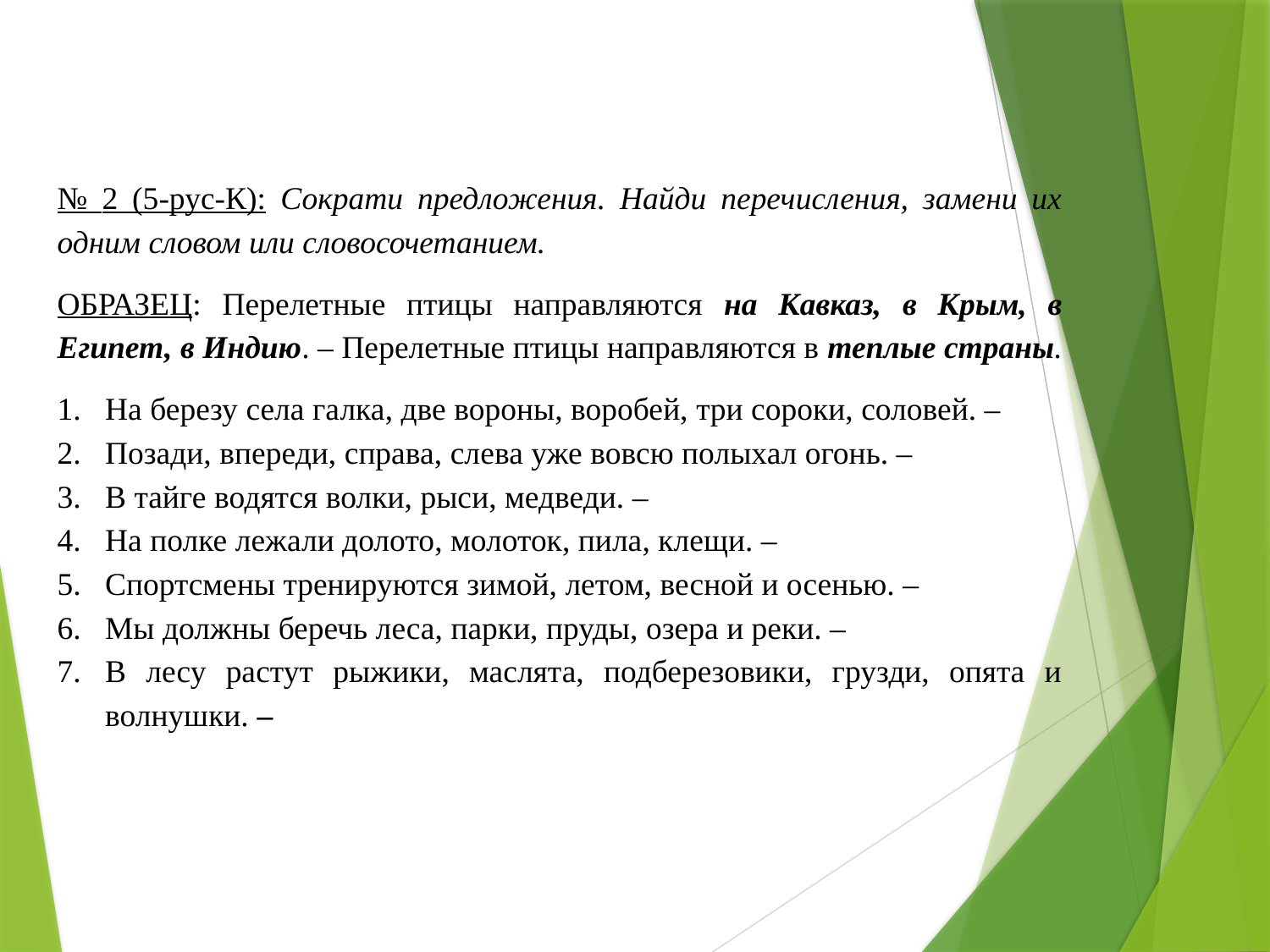

№ 2 (5-рус-К): Сократи предложения. Найди перечисления, замени их одним словом или словосочетанием.
ОБРАЗЕЦ: Перелетные птицы направляются на Кавказ, в Крым, в Египет, в Индию. – Перелетные птицы направляются в теплые страны.
На березу села галка, две вороны, воробей, три сороки, соловей. –
Позади, впереди, справа, слева уже вовсю полыхал огонь. –
В тайге водятся волки, рыси, медведи. –
На полке лежали долото, молоток, пила, клещи. –
Спортсмены тренируются зимой, летом, весной и осенью. –
Мы должны беречь леса, парки, пруды, озера и реки. –
В лесу растут рыжики, маслята, подберезовики, грузди, опята и волнушки. –